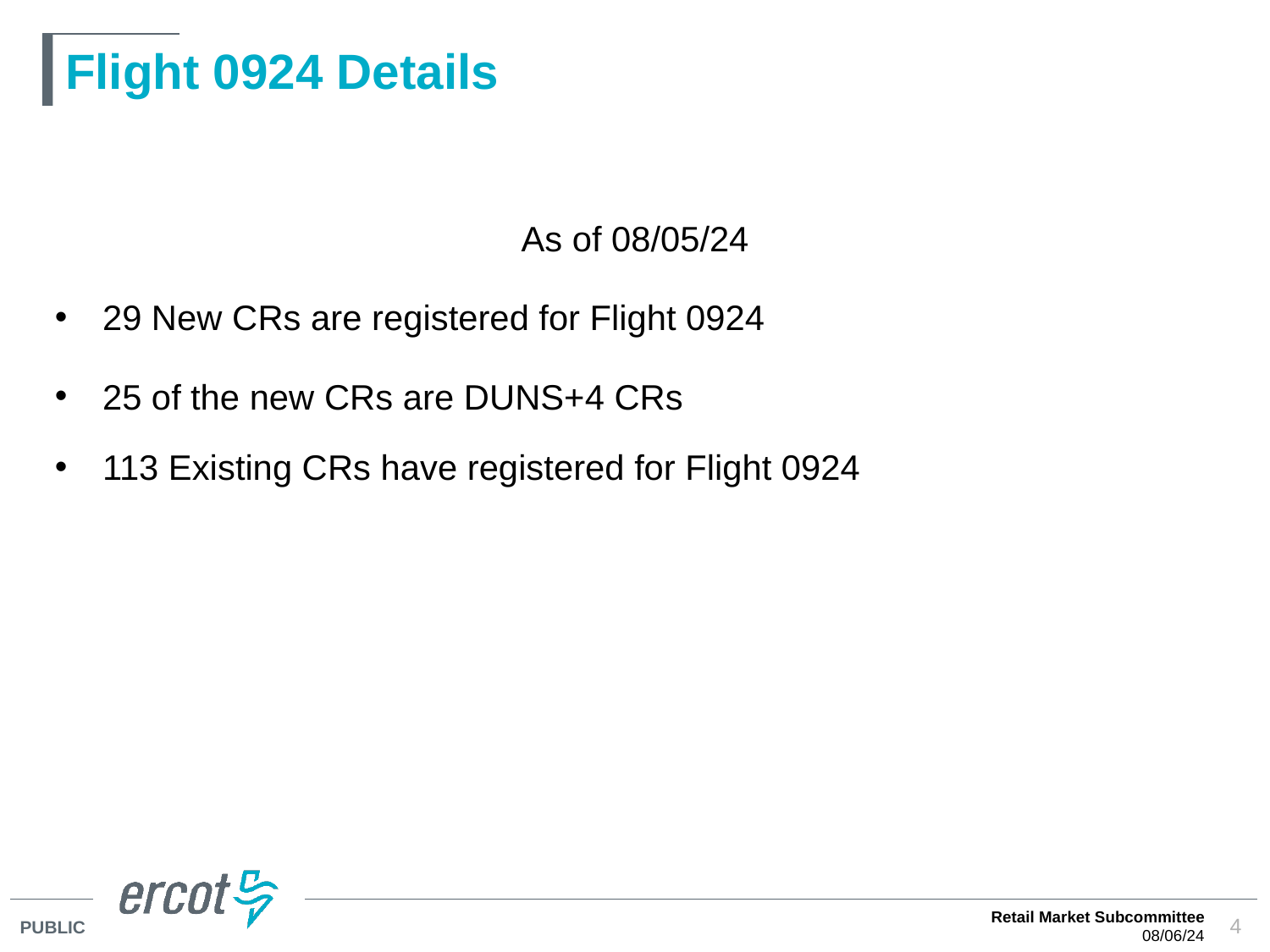

# Flight 0924 Details
As of 08/05/24
29 New CRs are registered for Flight 0924
25 of the new CRs are DUNS+4 CRs
113 Existing CRs have registered for Flight 0924

Retail Market Subcommittee
08/06/24
4